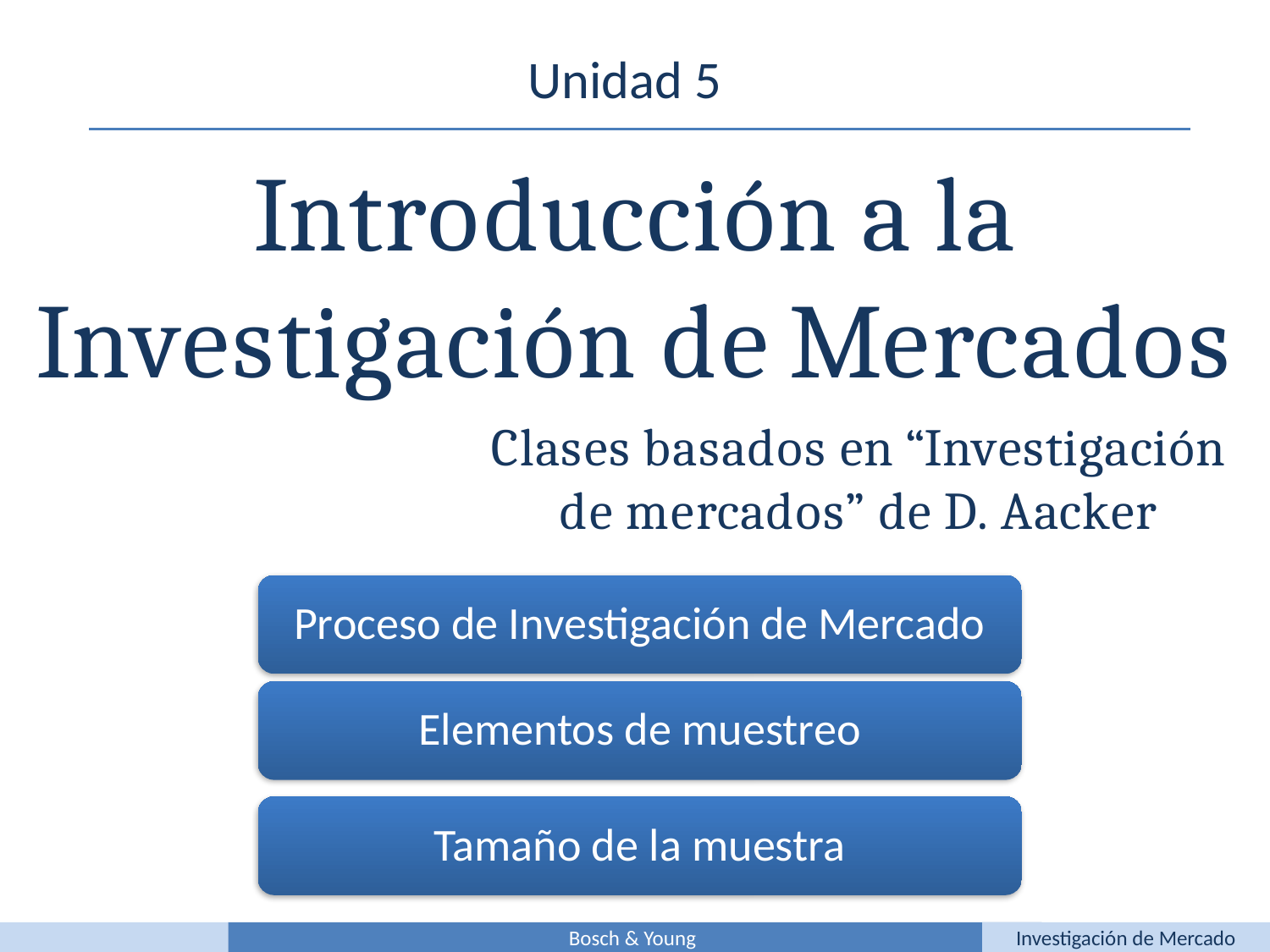

Unidad 5
Introducción a la Investigación de Mercados
Clases basados en “Investigación de mercados” de D. Aacker
Proceso de Investigación de Mercado
Elementos de muestreo
Tamaño de la muestra

Bosch & Young
Investigación de Mercado